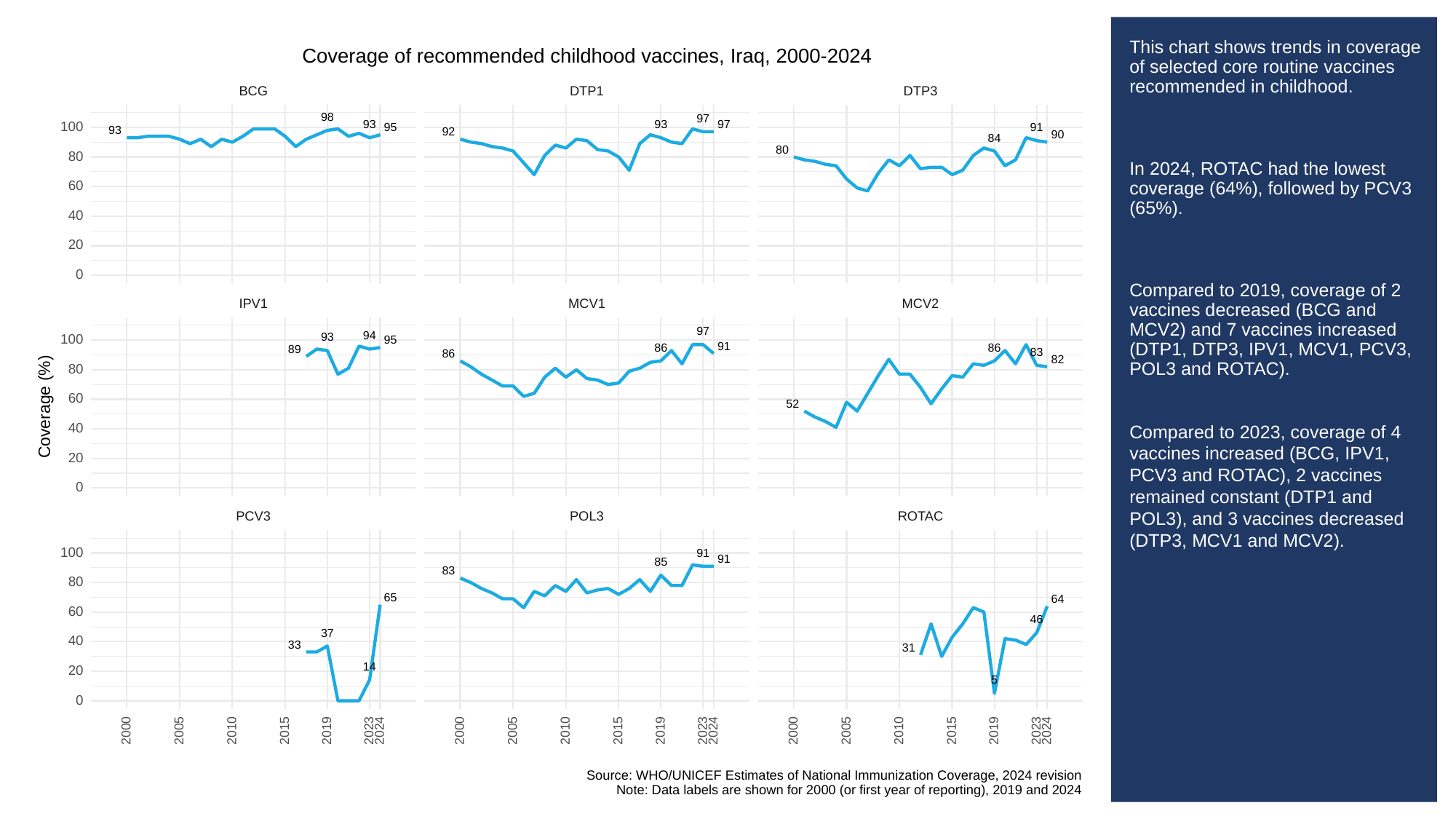

# This chart shows trends in coverage of selected core routine vaccines recommended in childhood.

In 2024, ROTAC had the lowest coverage (64%), followed by PCV3 (65%).

Compared to 2019, coverage of 2 vaccines decreased (BCG and MCV2) and 7 vaccines increased (DTP1, DTP3, IPV1, MCV1, PCV3, POL3 and ROTAC).

Compared to 2023, coverage of 4 vaccines increased (BCG, IPV1, PCV3 and ROTAC), 2 vaccines remained constant (DTP1 and POL3), and 3 vaccines decreased (DTP3, MCV1 and MCV2).

Coverage of recommended childhood vaccines, Iraq, 2000-2024
BCG
DTP3
DTP1

98
97
97
93
93
100
95
91
93

92

90
84

80
80

60

40

20

0

MCV1
MCV2
IPV1

97
94
93
100
95

91
86
86

89

83
86

82
80

60
Coverage (%)

52

40

20

0

POL3
PCV3
ROTAC

100
91

91
85

83

80

65
64

60

46

37
40
33

31

14
20

5

0

2023
2023
2023
2000
2005
2010
2015
2019
2024
2000
2005
2010
2015
2019
2024
2000
2005
2010
2015
2019
2024
Source: WHO/UNICEF Estimates of National Immunization Coverage, 2024 revision
Note: Data labels are shown for 2000 (or first year of reporting), 2019 and 2024